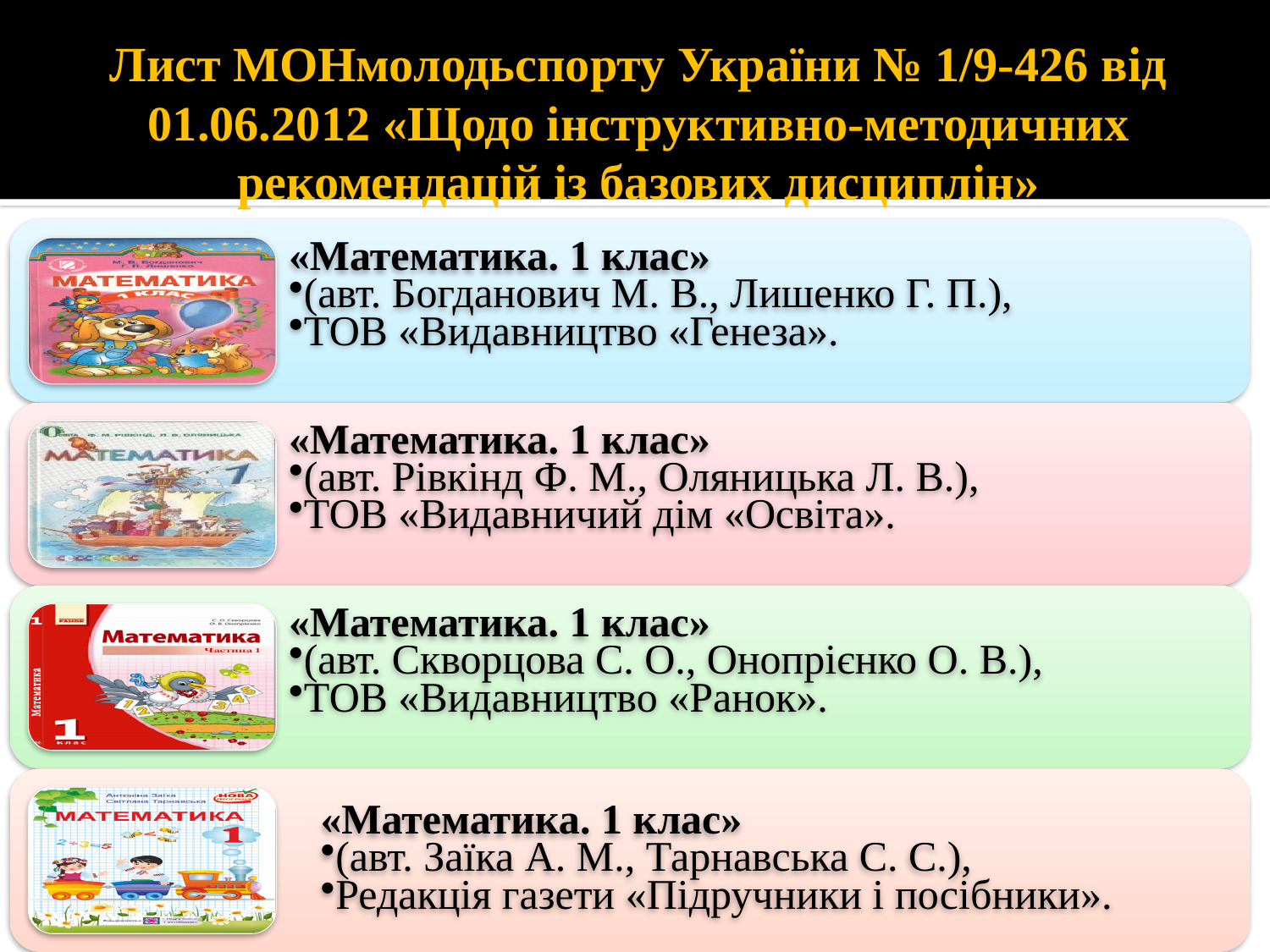

# Лист МОНмолодьспорту України № 1/9-426 від 01.06.2012 «Щодо інструктивно-методичних рекомендацій із базових дисциплін»
«Математика. 1 клас»
(авт. Богданович М. В., Лишенко Г. П.),
«Математика. 1 клас»
(авт. Рівкінд Ф. М., Оляницька Л. В.),
«Математика. 1 клас»
(авт. Скворцова С. О., Онопрієнко О. В.),
«Математика. 1 клас»
(авт. Заїка А. М., Тарнавська С. С.),
ТОВ «Видавництво «Генеза».
ТОВ «Видавничий дім «Освіта».
ТОВ «Видавництво «Ранок».
Редакція газети «Підручники і посібники».